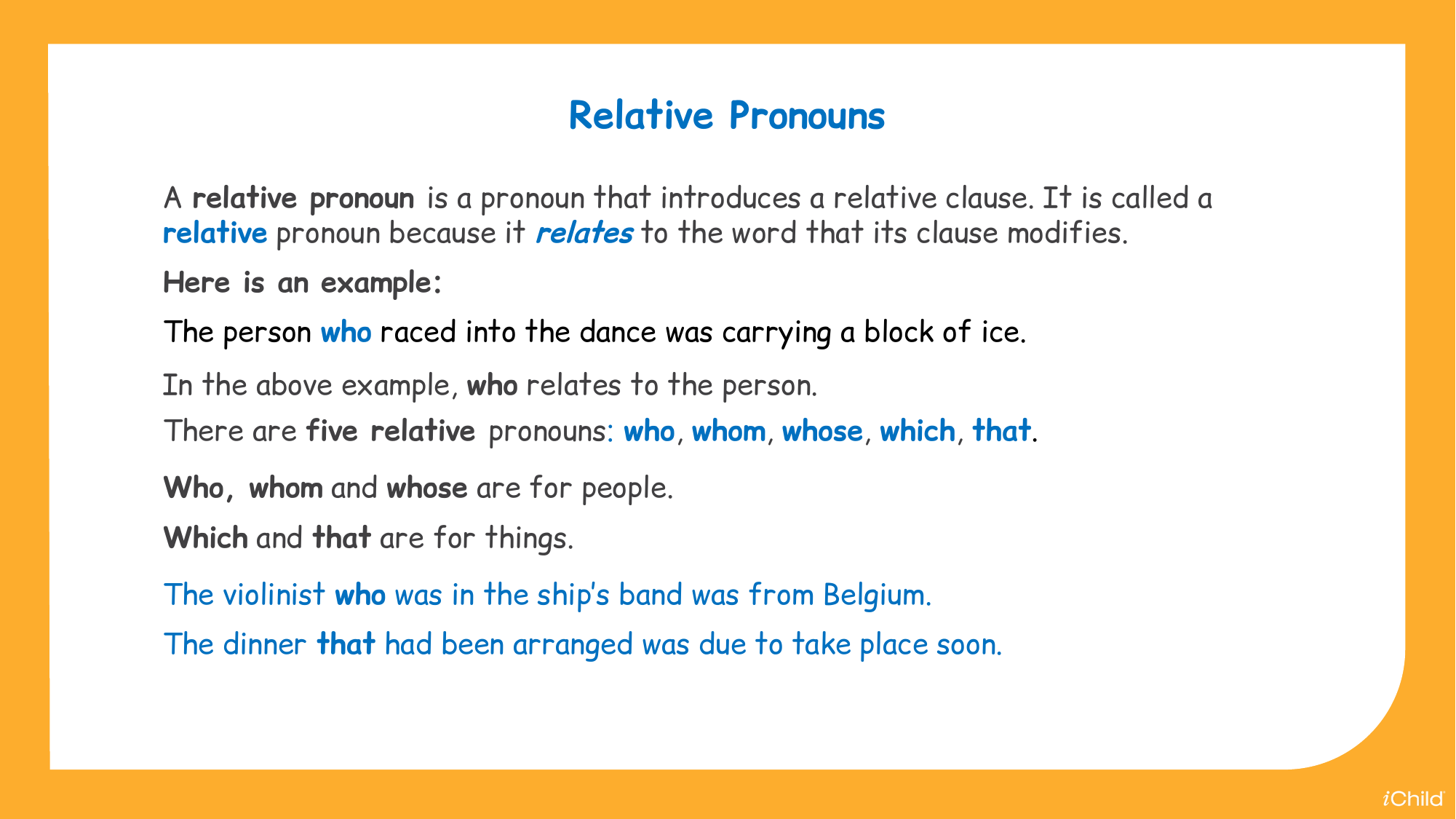

Relative Pronouns
A relative pronoun is a pronoun that introduces a relative clause. It is called a relative pronoun because it relates to the word that its clause modifies.
Here is an example:
The person who raced into the dance was carrying a block of ice.

In the above example, who relates to the person.
There are five relative pronouns: who, whom, whose, which, that.
Who, whom and whose are for people.
Which and that are for things.
The violinist who was in the ship’s band was from Belgium.
The dinner that had been arranged was due to take place soon.